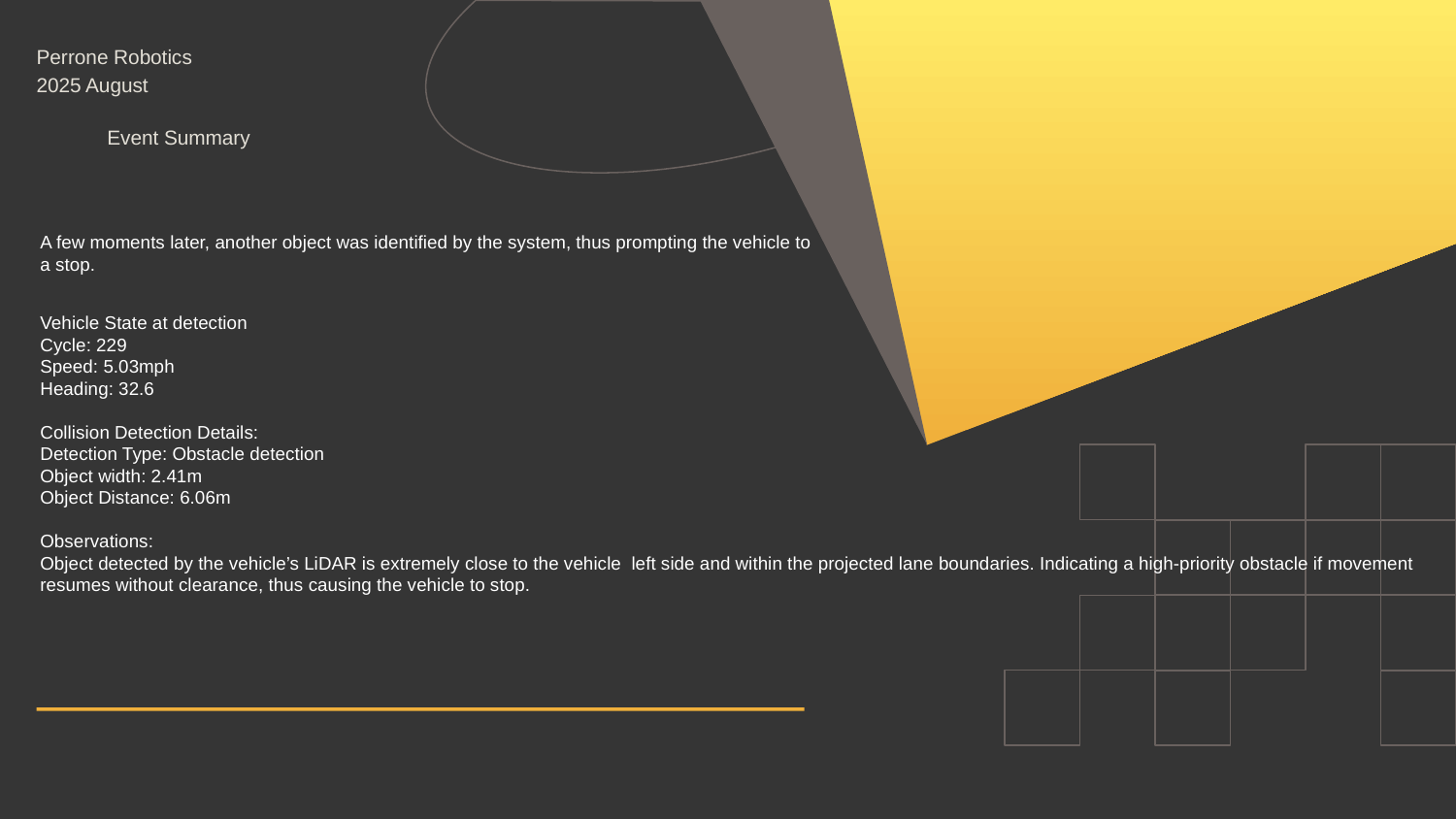

Perrone Robotics
2025 August
Event Summary
A few moments later, another object was identified by the system, thus prompting the vehicle to a stop.
Vehicle State at detection
Cycle: 229
Speed: 5.03mph
Heading: 32.6

Collision Detection Details:
Detection Type: Obstacle detection
Object width: 2.41m
Object Distance: 6.06m

Observations:
Object detected by the vehicle’s LiDAR is extremely close to the vehicle  left side and within the projected lane boundaries. Indicating a high-priority obstacle if movement resumes without clearance, thus causing the vehicle to stop.